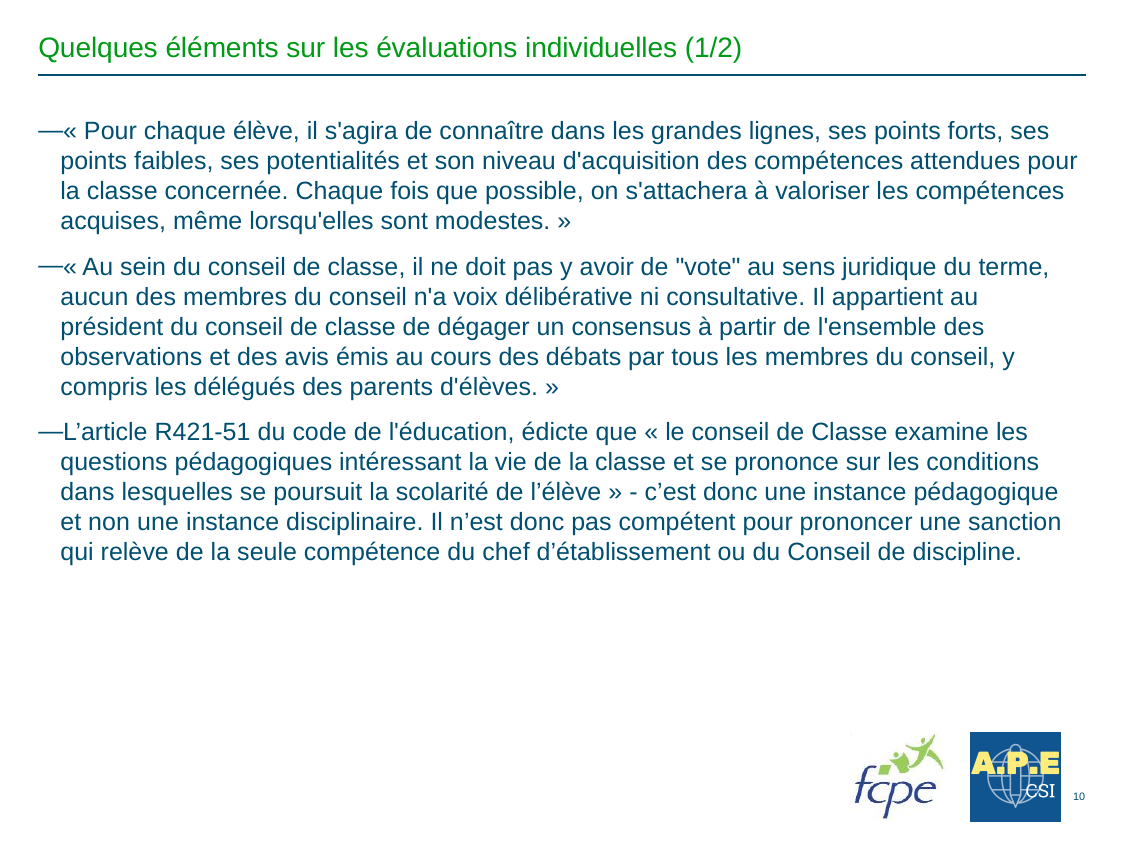

Quelques éléments sur les évaluations individuelles (1/2)
« Pour chaque élève, il s'agira de connaître dans les grandes lignes, ses points forts, ses points faibles, ses potentialités et son niveau d'acquisition des compétences attendues pour la classe concernée. Chaque fois que possible, on s'attachera à valoriser les compétences acquises, même lorsqu'elles sont modestes. »
« Au sein du conseil de classe, il ne doit pas y avoir de "vote" au sens juridique du terme, aucun des membres du conseil n'a voix délibérative ni consultative. Il appartient au président du conseil de classe de dégager un consensus à partir de l'ensemble des observations et des avis émis au cours des débats par tous les membres du conseil, y compris les délégués des parents d'élèves. »
L’article R421-51 du code de l'éducation, édicte que « le conseil de Classe examine les questions pédagogiques intéressant la vie de la classe et se prononce sur les conditions dans lesquelles se poursuit la scolarité de l’élève » - c’est donc une instance pédagogique et non une instance disciplinaire. Il n’est donc pas compétent pour prononcer une sanction qui relève de la seule compétence du chef d’établissement ou du Conseil de discipline.
10